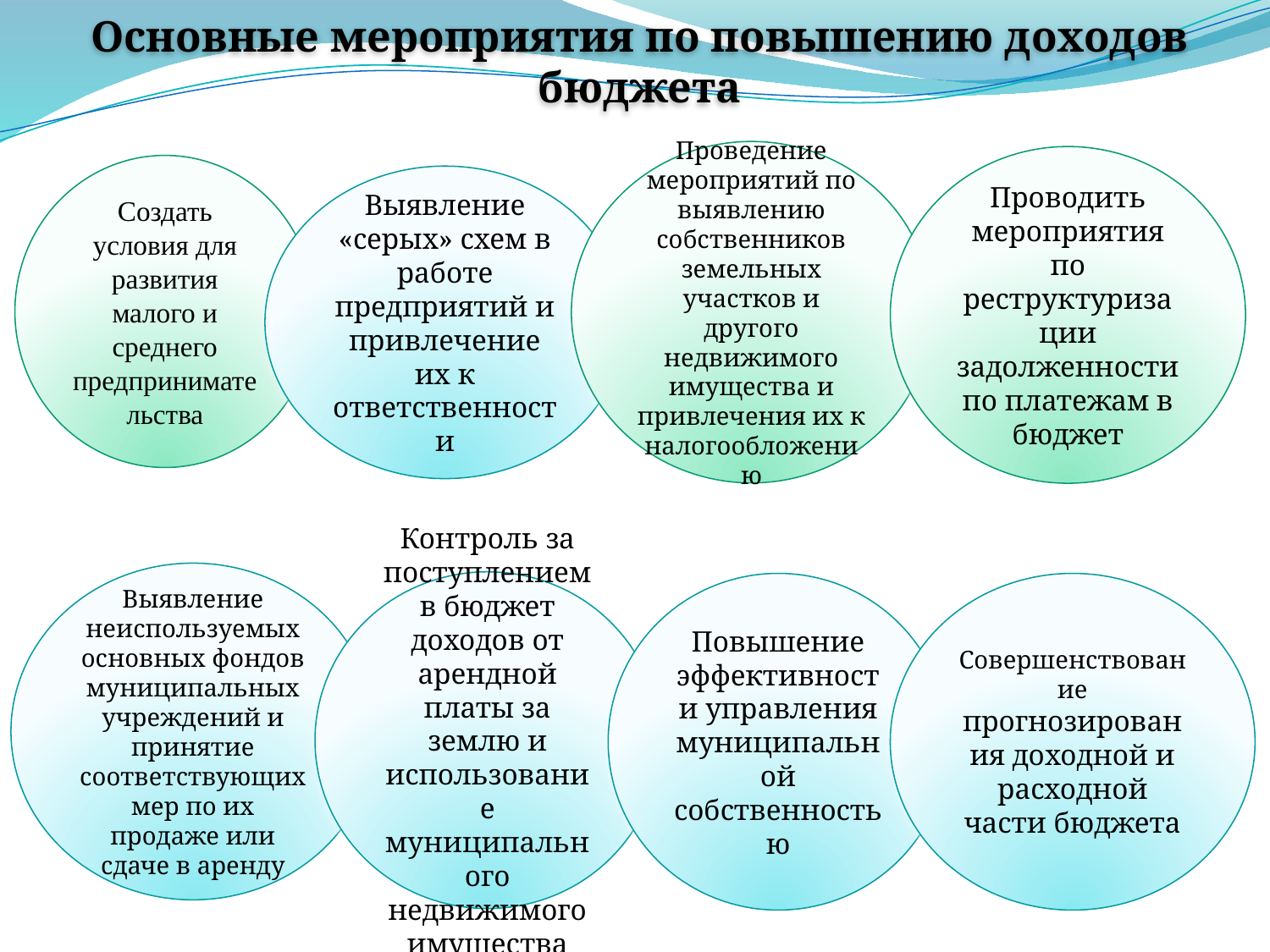

Основные мероприятия по повышению доходов бюджета
Проведение мероприятий по выявлению собственников земельных участков и другого недвижимого имущества и привлечения их к налогообложению
Проводить мероприятия по реструктуризации задолженности по платежам в бюджет
Создать условия для развития малого и среднего предпринимательства
Выявление «серых» схем в работе предприятий и привлечение их к ответственности
Выявление неиспользуемых основных фондов муниципальных учреждений и принятие соответствующих мер по их продаже или сдаче в аренду
Контроль за поступлением в бюджет доходов от арендной платы за землю и использование муниципального недвижимого имущества
Повышение эффективности управления муниципальной собственностью
Совершенствование прогнозирования доходной и расходной части бюджета